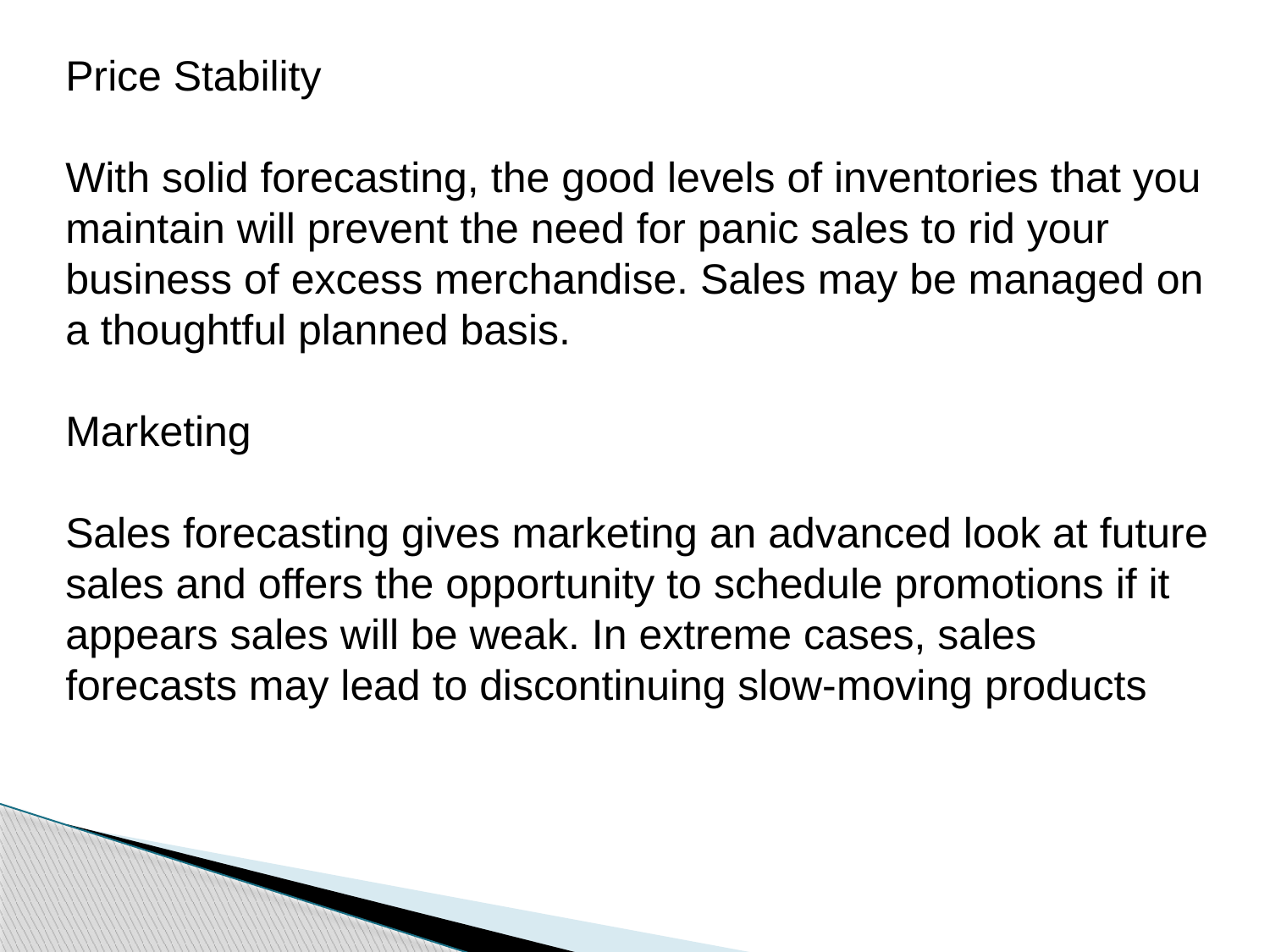

Price Stability

With solid forecasting, the good levels of inventories that you maintain will prevent the need for panic sales to rid your business of excess merchandise. Sales may be managed on a thoughtful planned basis.

Marketing

Sales forecasting gives marketing an advanced look at future sales and offers the opportunity to schedule promotions if it appears sales will be weak. In extreme cases, sales forecasts may lead to discontinuing slow-moving products